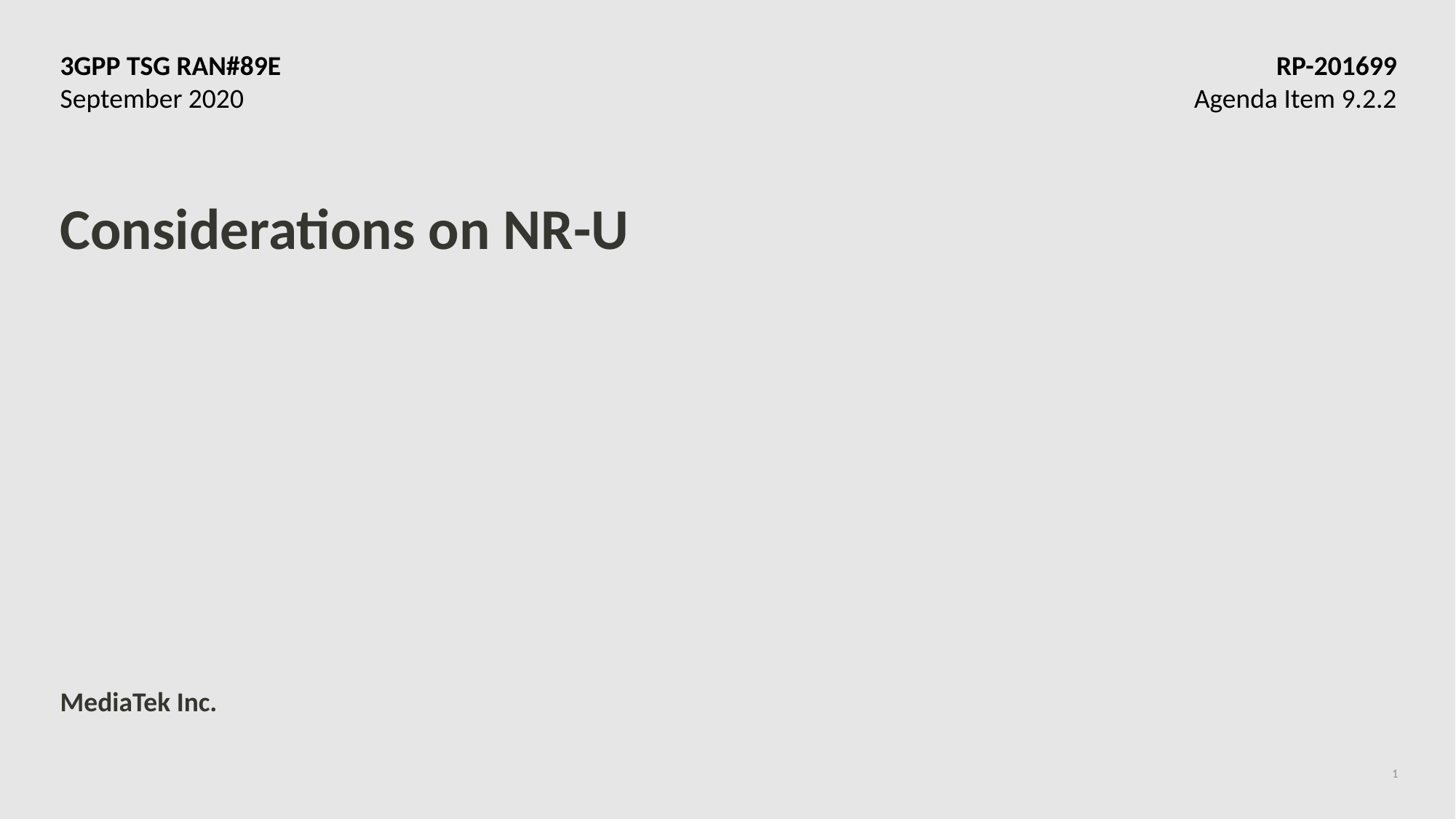

3GPP TSG RAN#89E	RP-201699
September 2020	Agenda Item 9.2.2
# Considerations on NR-U

MediaTek Inc.
1